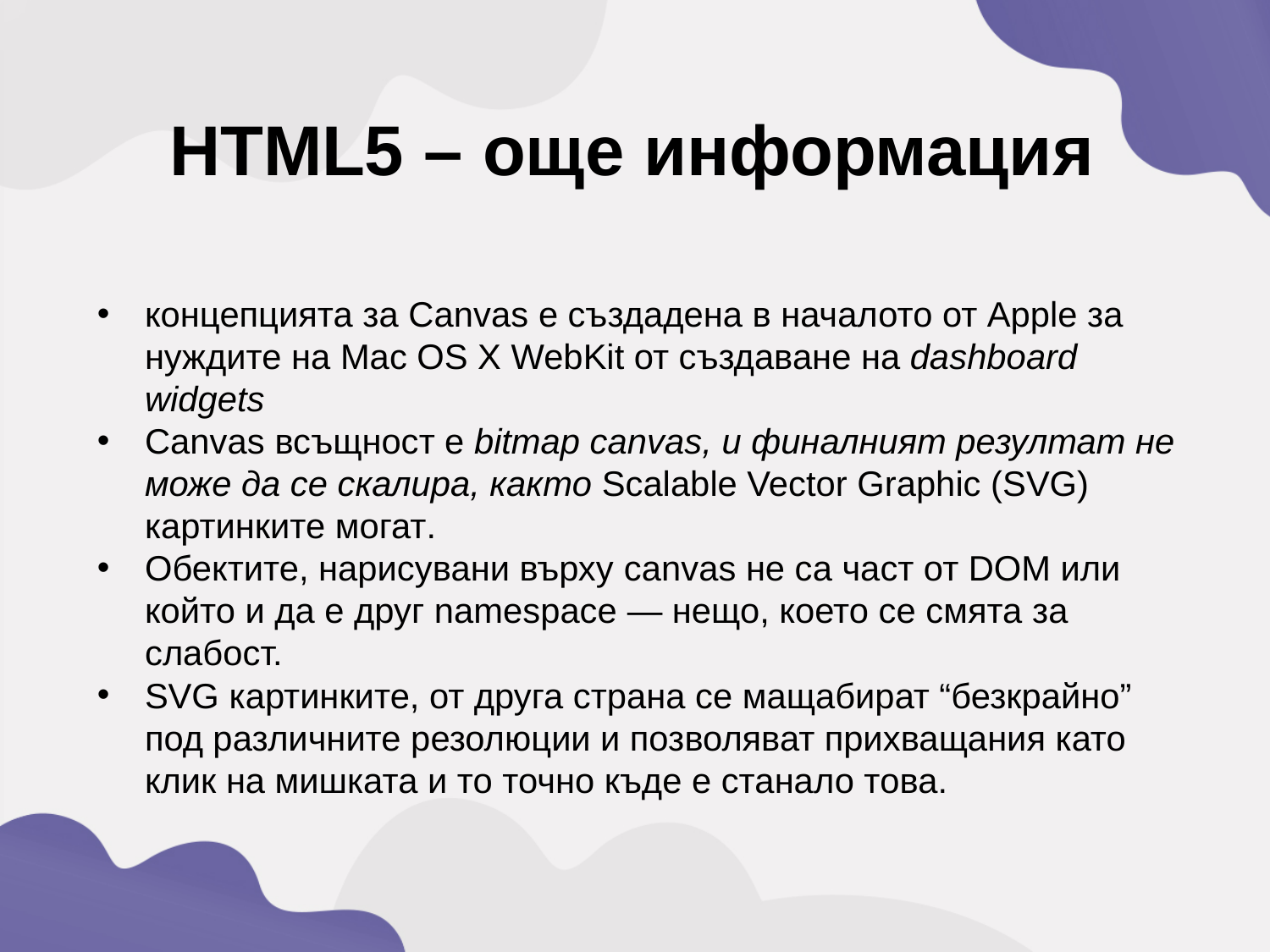

HTML5 – още информация

концепцията за Canvas e създадена в началото от Аpple за нуждите на Mac OS X WebKit от създаване на dashboard widgets
Canvas всъщност е bitmap canvas, и финалният резултат не може да се скалира, както Scalable Vector Graphic (SVG) картинките могат.
Обектите, нарисувани върху canvas не са част от DOM или който и да е друг namespace — нещо, което се смята за слабост.
SVG картинките, от друга страна се мащабират “безкрайно” под различните резолюции и позволяват прихващания като клик на мишката и то точно къде е станало това.